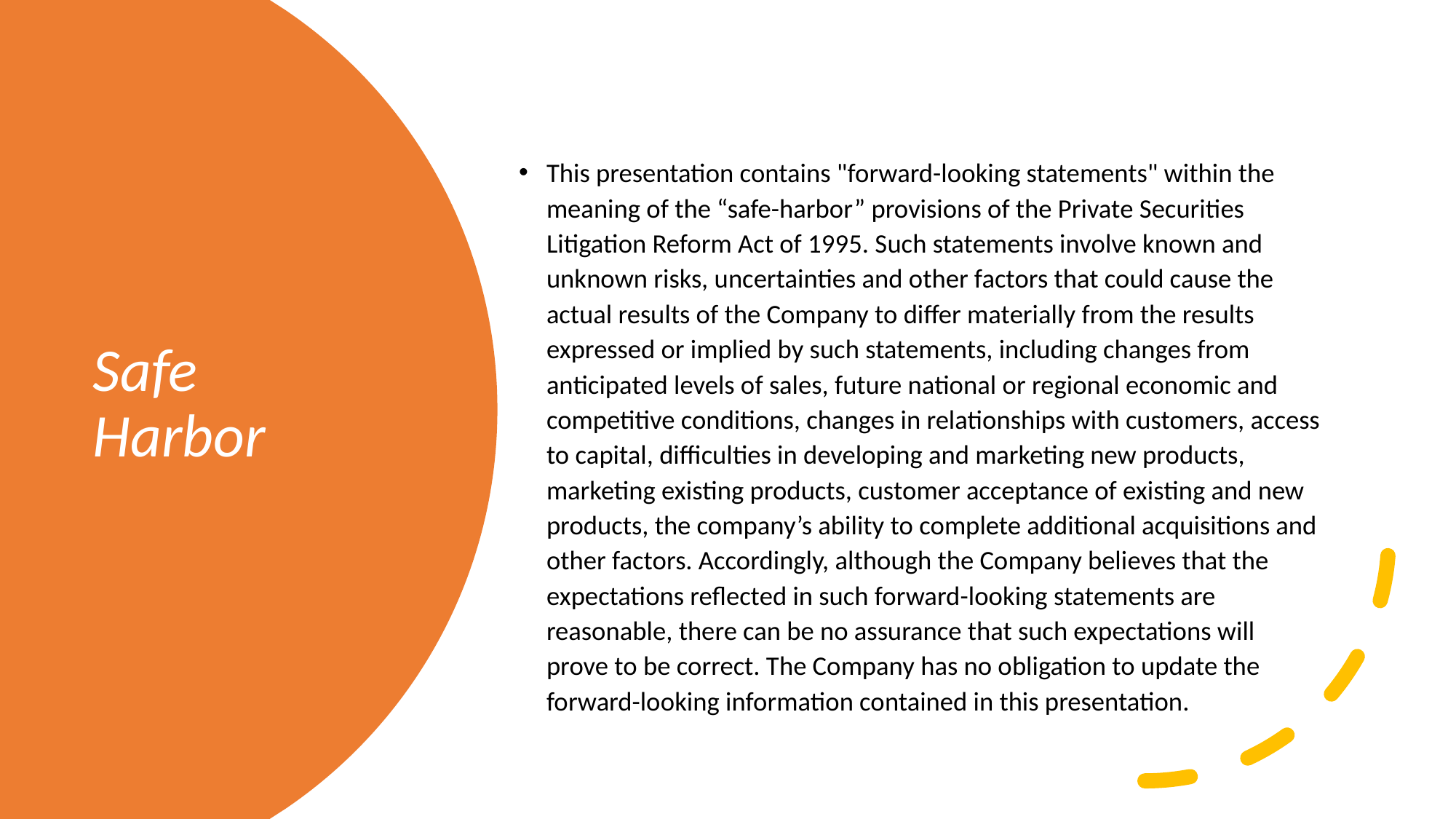

This presentation contains "forward-looking statements" within the meaning of the “safe-harbor” provisions of the Private Securities Litigation Reform Act of 1995. Such statements involve known and unknown risks, uncertainties and other factors that could cause the actual results of the Company to differ materially from the results expressed or implied by such statements, including changes from anticipated levels of sales, future national or regional economic and competitive conditions, changes in relationships with customers, access to capital, difficulties in developing and marketing new products, marketing existing products, customer acceptance of existing and new products, the company’s ability to complete additional acquisitions and other factors. Accordingly, although the Company believes that the expectations reflected in such forward-looking statements are reasonable, there can be no assurance that such expectations will prove to be correct. The Company has no obligation to update the forward-looking information contained in this presentation.

# Safe Harbor